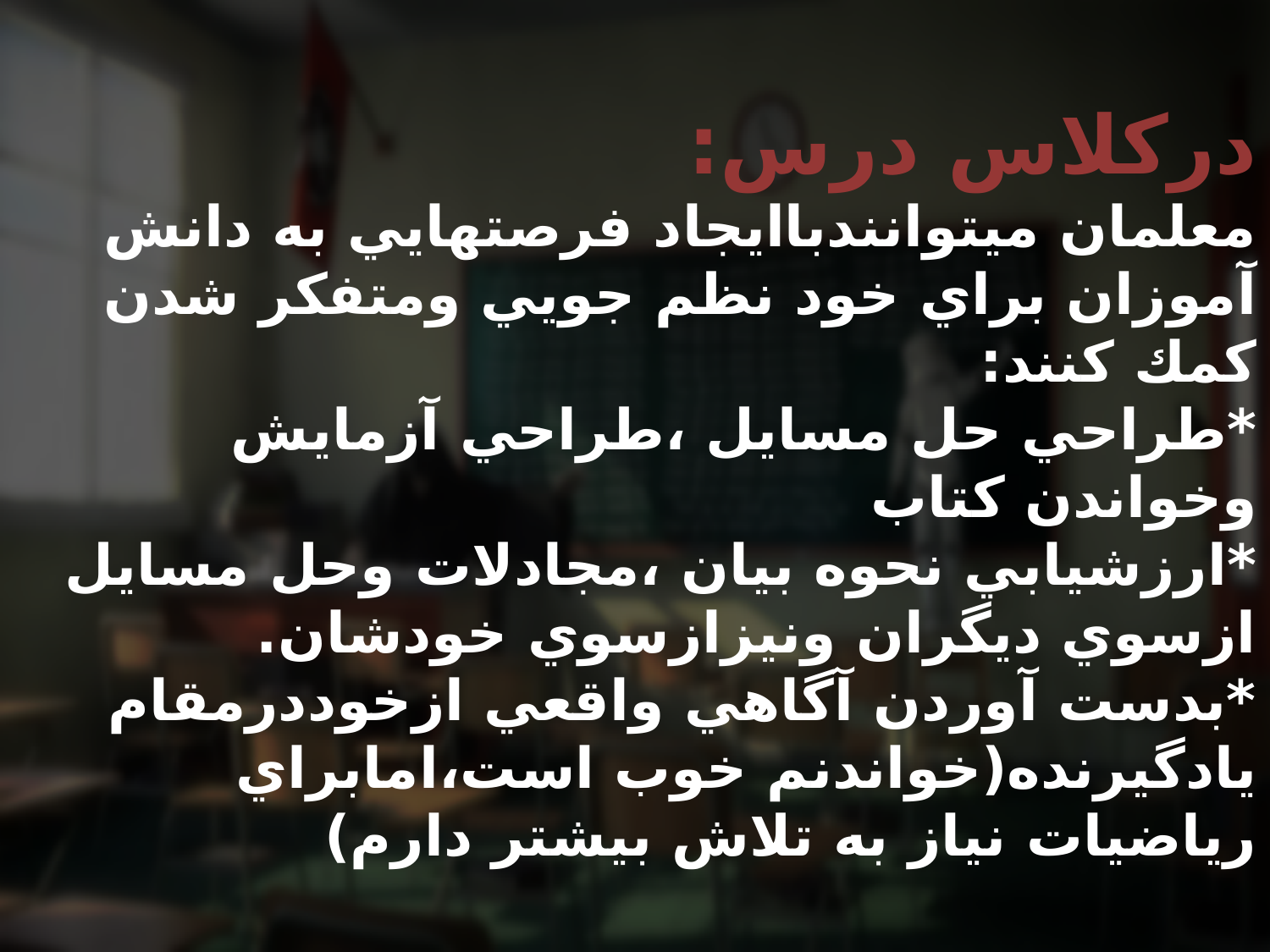

# دركلاس درس: معلمان ميتوانندباايجاد فرصتهايي به دانش آموزان براي خود نظم جويي ومتفكر شدن كمك كنند: *طراحي حل مسايل ،طراحي آزمايش وخواندن كتاب *ارزشيابي نحوه بيان ،مجادلات وحل مسايل ازسوي ديگران ونيزازسوي خودشان. *بدست آوردن آگاهي واقعي ازخوددرمقام يادگيرنده(خواندنم خوب است،امابراي رياضيات نياز به تلاش بيشتر دارم)